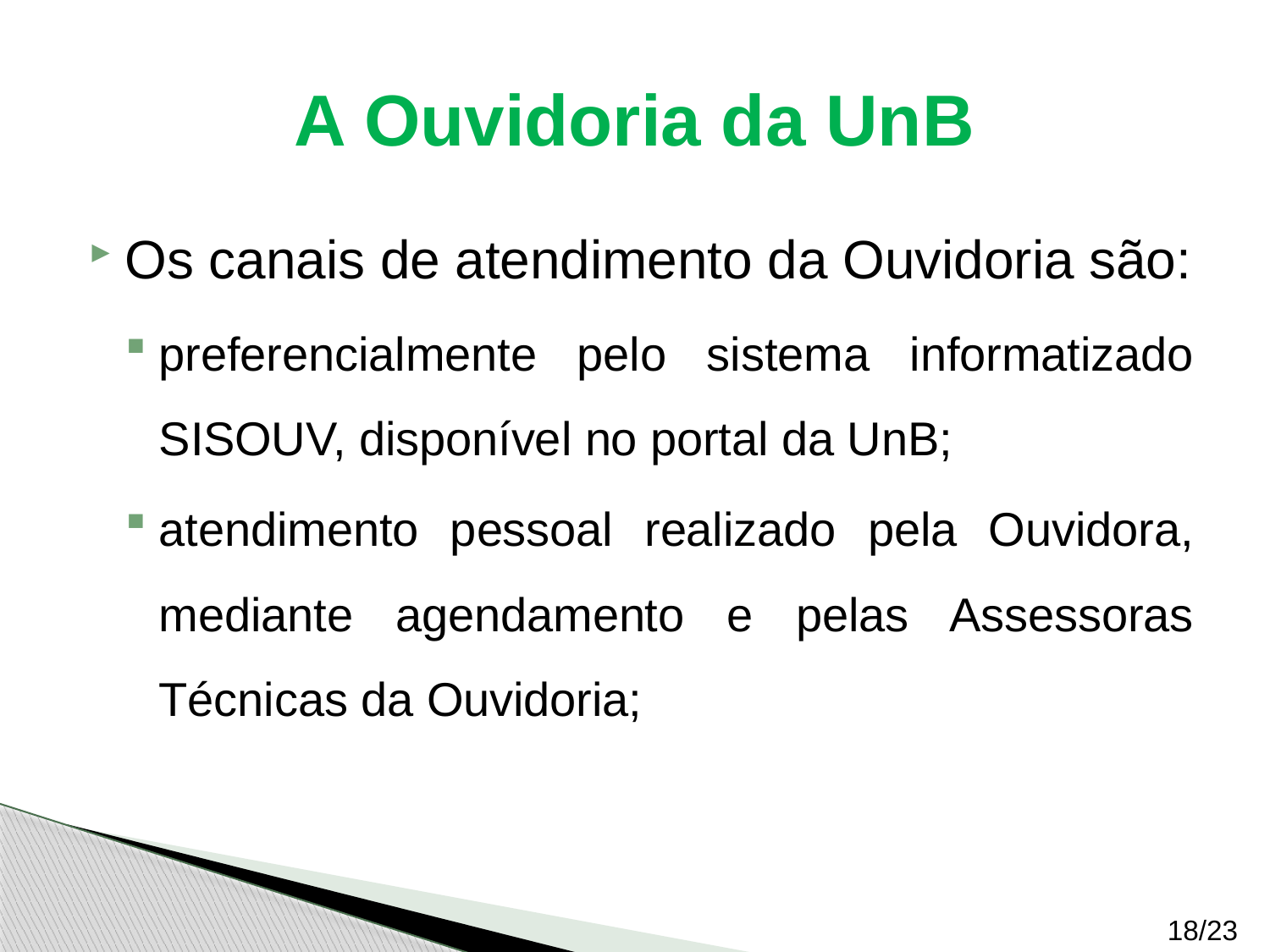

# A Ouvidoria da UnB
Os canais de atendimento da Ouvidoria são:
preferencialmente pelo sistema informatizado SISOUV, disponível no portal da UnB;
atendimento pessoal realizado pela Ouvidora, mediante agendamento e pelas Assessoras Técnicas da Ouvidoria;
18/23